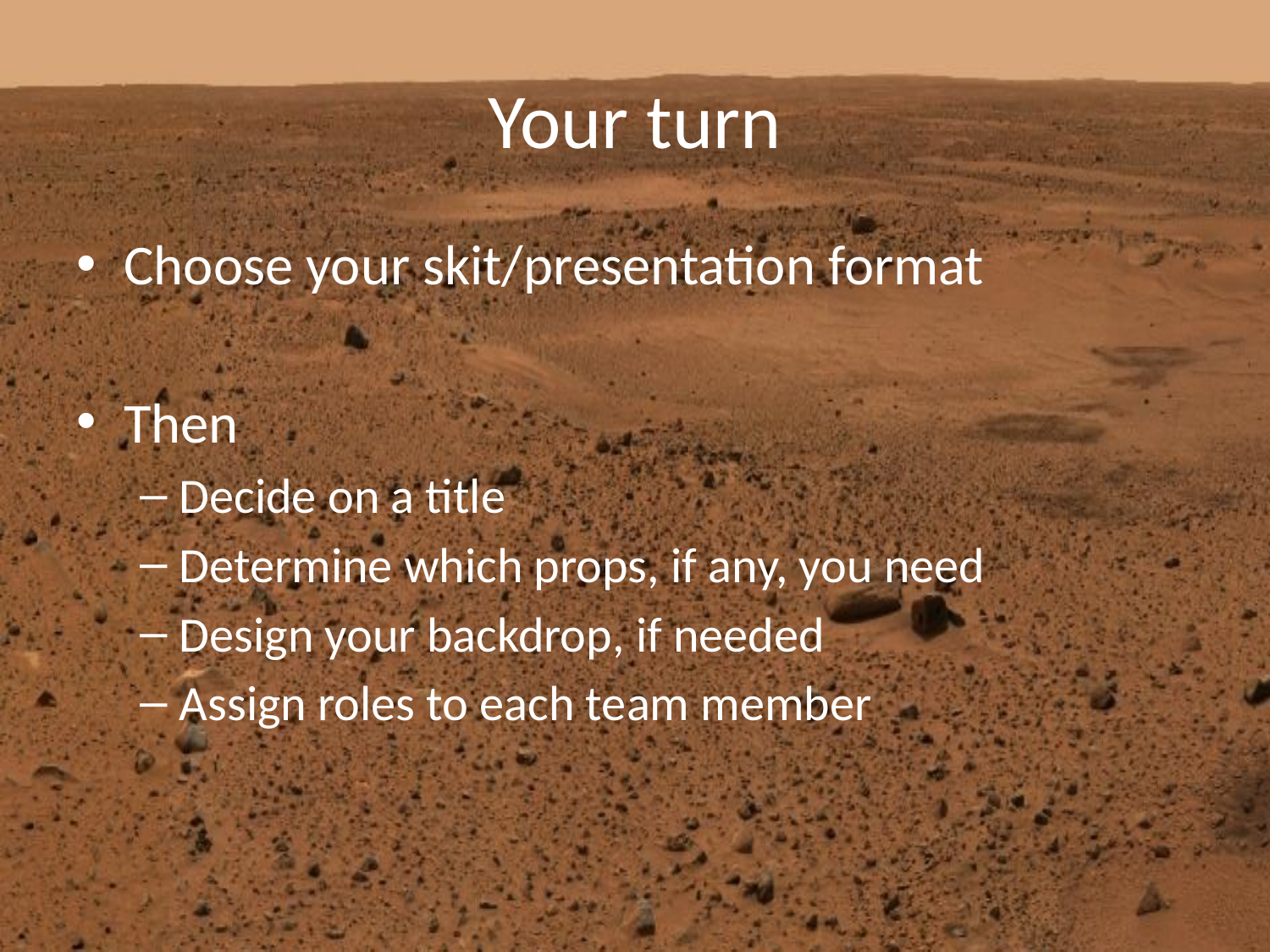

# Your turn
Choose your skit/presentation format

Then
Decide on a title
Determine which props, if any, you need
Design your backdrop, if needed
Assign roles to each team member